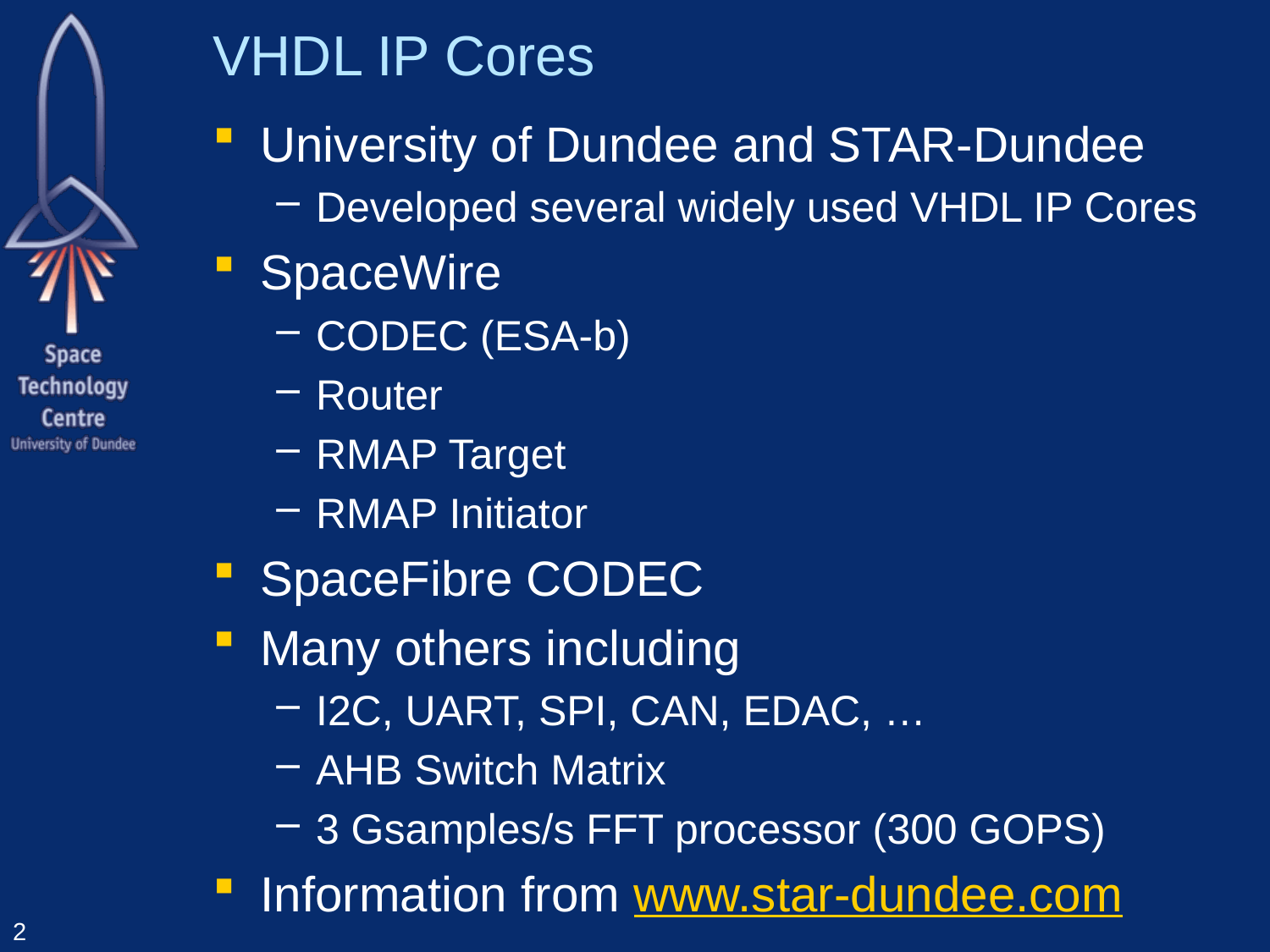

# VHDL IP Cores
University of Dundee and STAR-Dundee
Developed several widely used VHDL IP Cores
SpaceWire
CODEC (ESA-b)
Router
RMAP Target
RMAP Initiator
SpaceFibre CODEC
Many others including
I2C, UART, SPI, CAN, EDAC, …
AHB Switch Matrix
3 Gsamples/s FFT processor (300 GOPS)
Information from www.star-dundee.com
2